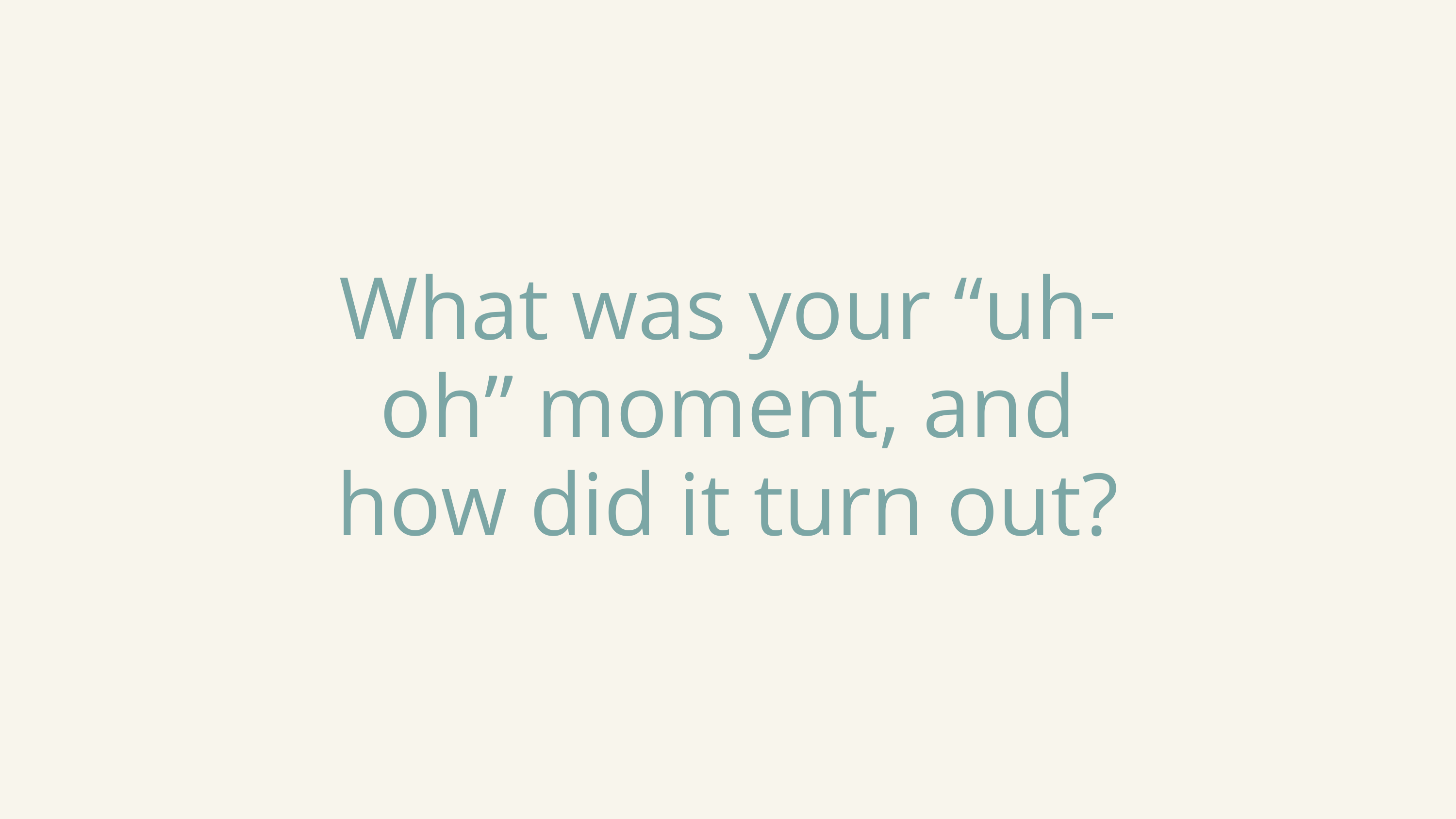

What was your “uh-oh” moment, and how did it turn out?